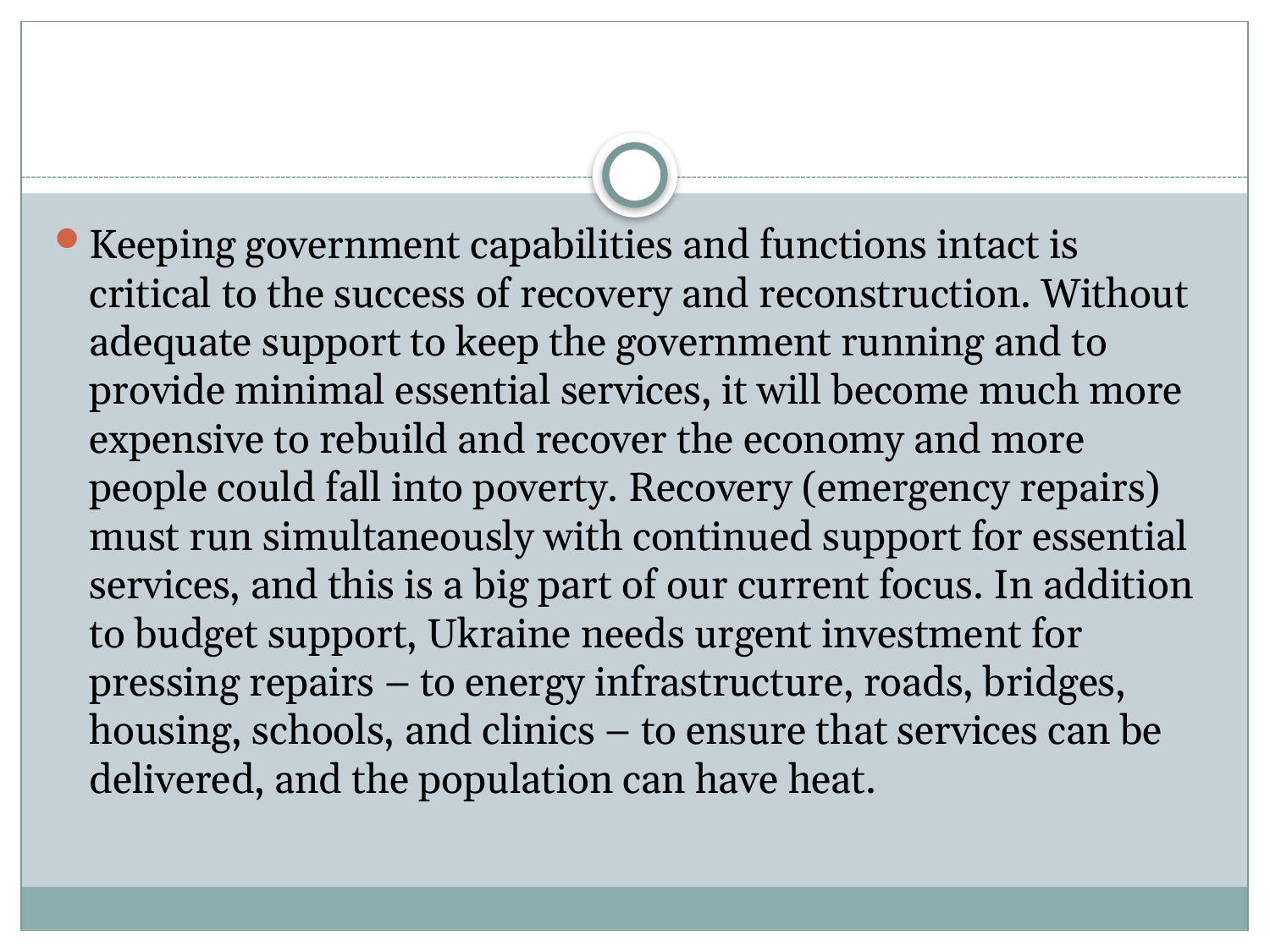

#
Keeping government capabilities and functions intact is critical to the success of recovery and reconstruction. Without adequate support to keep the government running and to provide minimal essential services, it will become much more expensive to rebuild and recover the economy and more people could fall into poverty. Recovery (emergency repairs) must run simultaneously with continued support for essential services, and this is a big part of our current focus. In addition to budget support, Ukraine needs urgent investment for pressing repairs – to energy infrastructure, roads, bridges, housing, schools, and clinics – to ensure that services can be delivered, and the population can have heat.